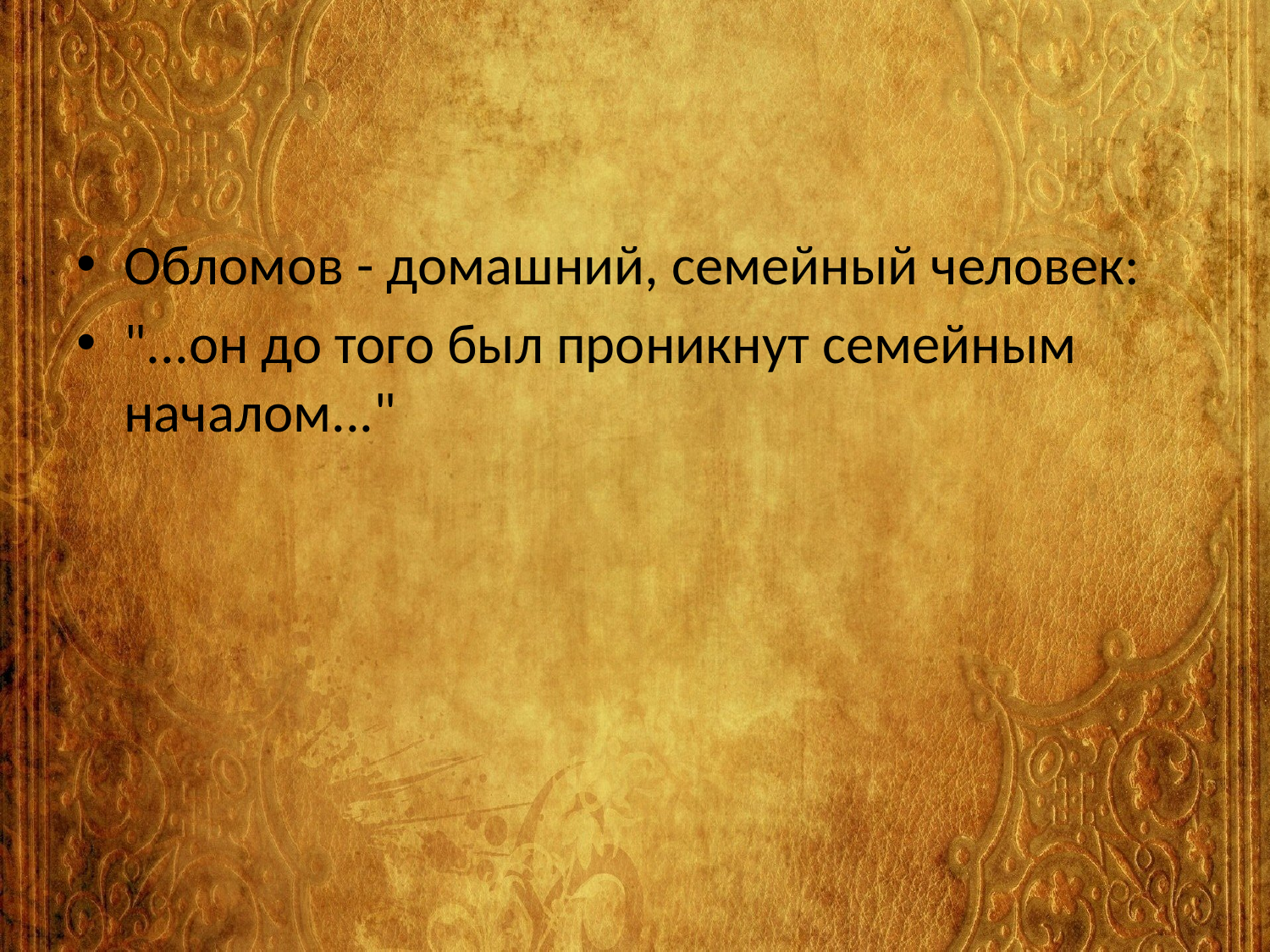

#
Обломов - домашний, семейный человек:
"...он до того был проникнут семейным началом..."